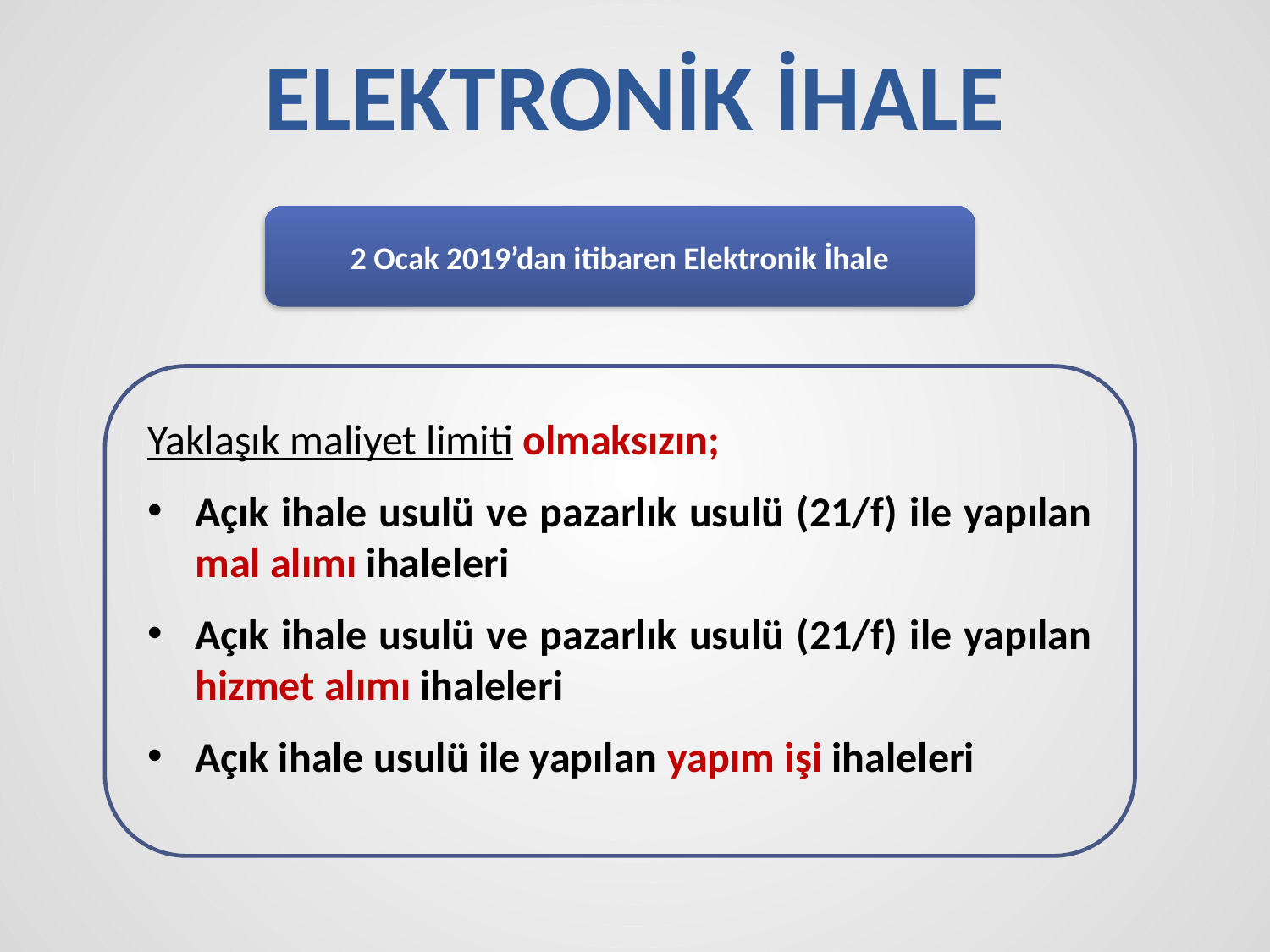

# ELEKTRONİK İHALE
2 Ocak 2019’dan itibaren Elektronik İhale

Yaklaşık maliyet limiti olmaksızın;
Açık ihale usulü ve pazarlık usulü (21/f) ile yapılan mal alımı ihaleleri
Açık ihale usulü ve pazarlık usulü (21/f) ile yapılan hizmet alımı ihaleleri
Açık ihale usulü ile yapılan yapım işi ihaleleri